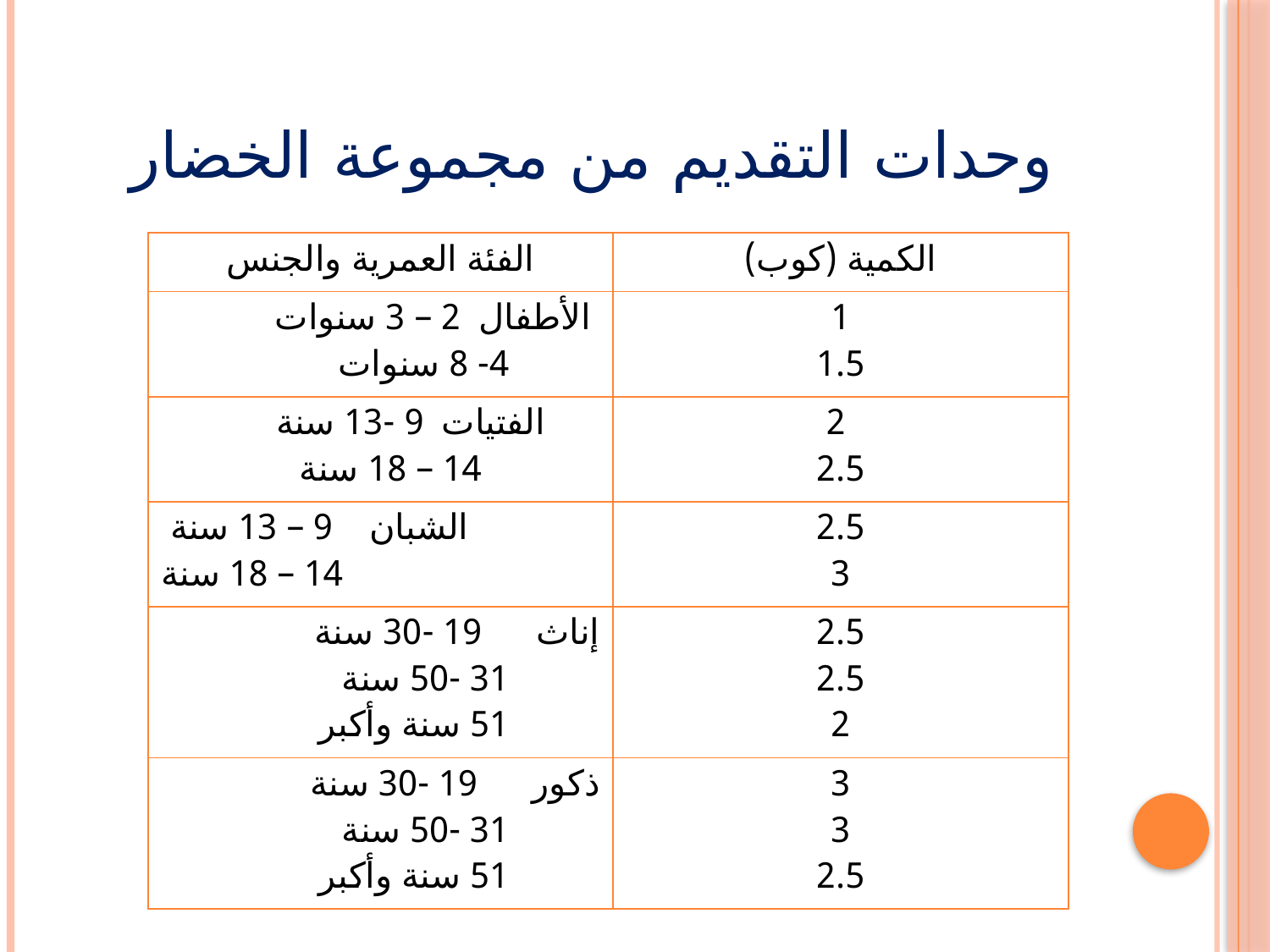

# وحدات التقديم من مجموعة الخضار
| الفئة العمرية والجنس | الكمية (كوب) |
| --- | --- |
| الأطفال 2 – 3 سنوات 4- 8 سنوات | 1 1.5 |
| الفتيات 9 -13 سنة 14 – 18 سنة | 2 2.5 |
| الشبان 9 – 13 سنة 14 – 18 سنة | 2.5 3 |
| إناث 19 -30 سنة 31 -50 سنة 51 سنة وأكبر | 2.5 2.5 2 |
| ذكور 19 -30 سنة 31 -50 سنة 51 سنة وأكبر | 3 3 2.5 |